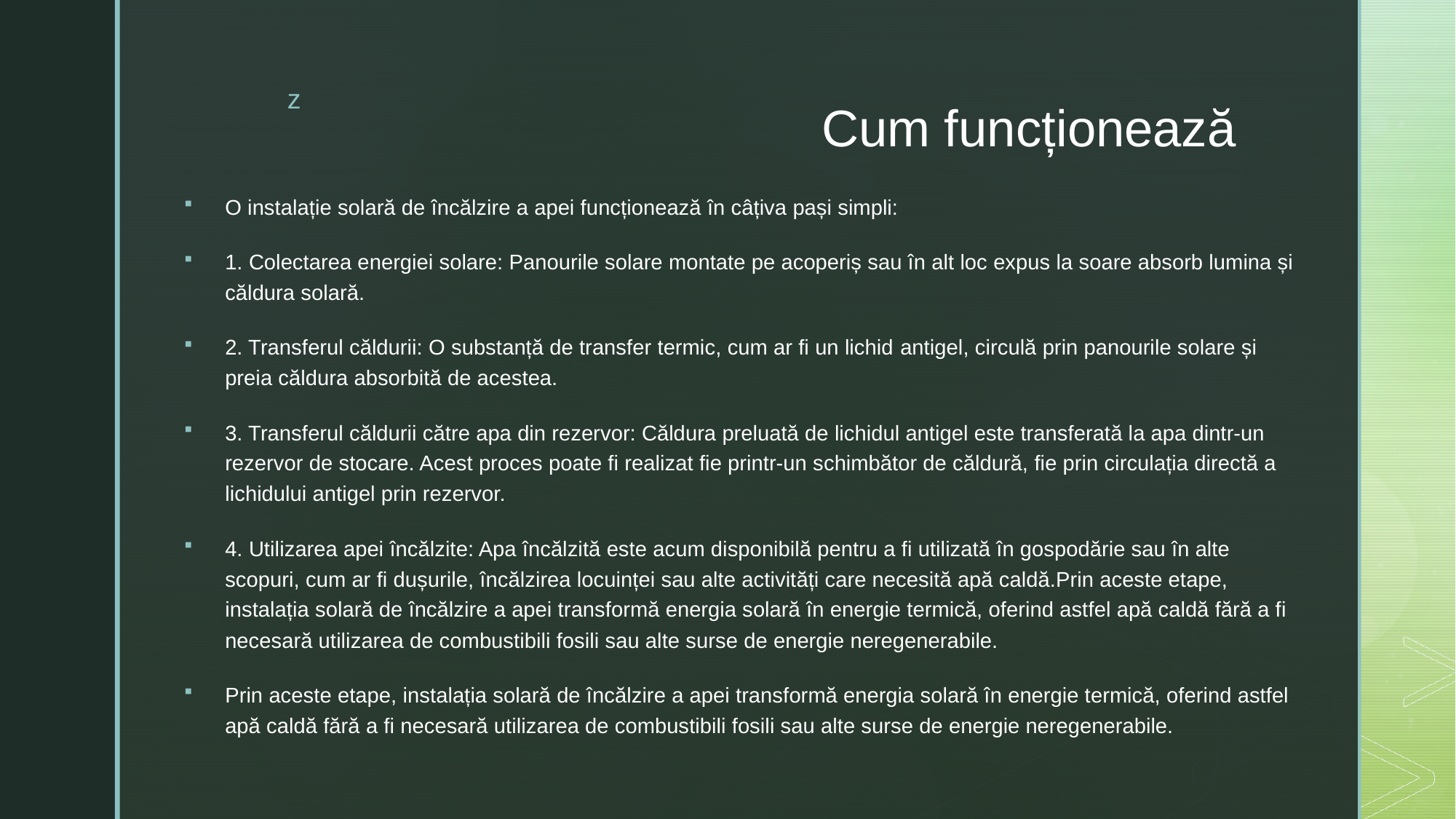

# Cum funcționează
O instalație solară de încălzire a apei funcționează în câțiva pași simpli:
1. Colectarea energiei solare: Panourile solare montate pe acoperiș sau în alt loc expus la soare absorb lumina și căldura solară.
2. Transferul căldurii: O substanță de transfer termic, cum ar fi un lichid antigel, circulă prin panourile solare și preia căldura absorbită de acestea.
3. Transferul căldurii către apa din rezervor: Căldura preluată de lichidul antigel este transferată la apa dintr-un rezervor de stocare. Acest proces poate fi realizat fie printr-un schimbător de căldură, fie prin circulația directă a lichidului antigel prin rezervor.
4. Utilizarea apei încălzite: Apa încălzită este acum disponibilă pentru a fi utilizată în gospodărie sau în alte scopuri, cum ar fi dușurile, încălzirea locuinței sau alte activități care necesită apă caldă.Prin aceste etape, instalația solară de încălzire a apei transformă energia solară în energie termică, oferind astfel apă caldă fără a fi necesară utilizarea de combustibili fosili sau alte surse de energie neregenerabile.
Prin aceste etape, instalația solară de încălzire a apei transformă energia solară în energie termică, oferind astfel apă caldă fără a fi necesară utilizarea de combustibili fosili sau alte surse de energie neregenerabile.